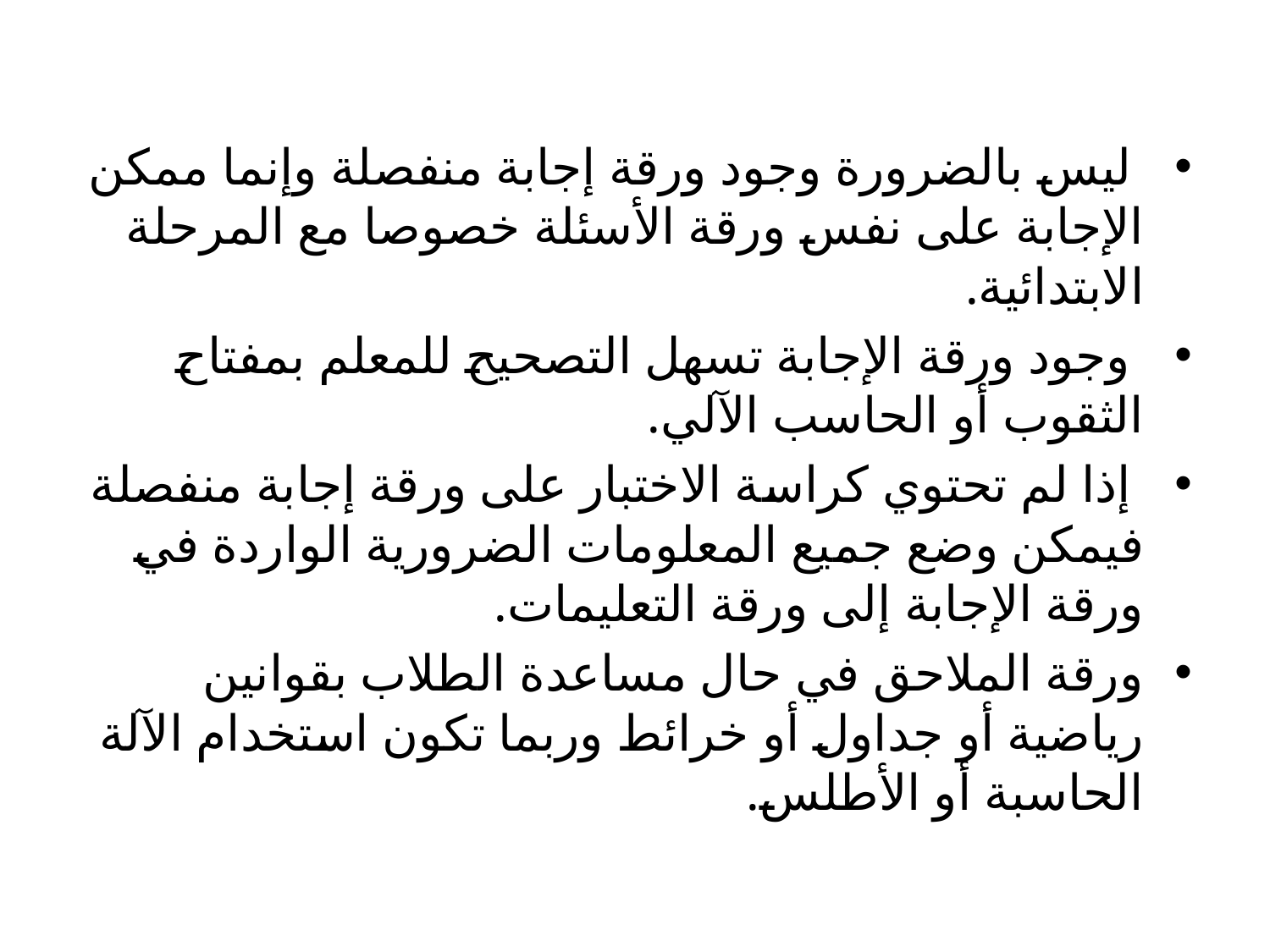

ليس بالضرورة وجود ورقة إجابة منفصلة وإنما ممكن الإجابة على نفس ورقة الأسئلة خصوصا مع المرحلة الابتدائية.
 وجود ورقة الإجابة تسهل التصحيح للمعلم بمفتاح الثقوب أو الحاسب الآلي.
 إذا لم تحتوي كراسة الاختبار على ورقة إجابة منفصلة فيمكن وضع جميع المعلومات الضرورية الواردة في ورقة الإجابة إلى ورقة التعليمات.
ورقة الملاحق في حال مساعدة الطلاب بقوانين رياضية أو جداول أو خرائط وربما تكون استخدام الآلة الحاسبة أو الأطلس.